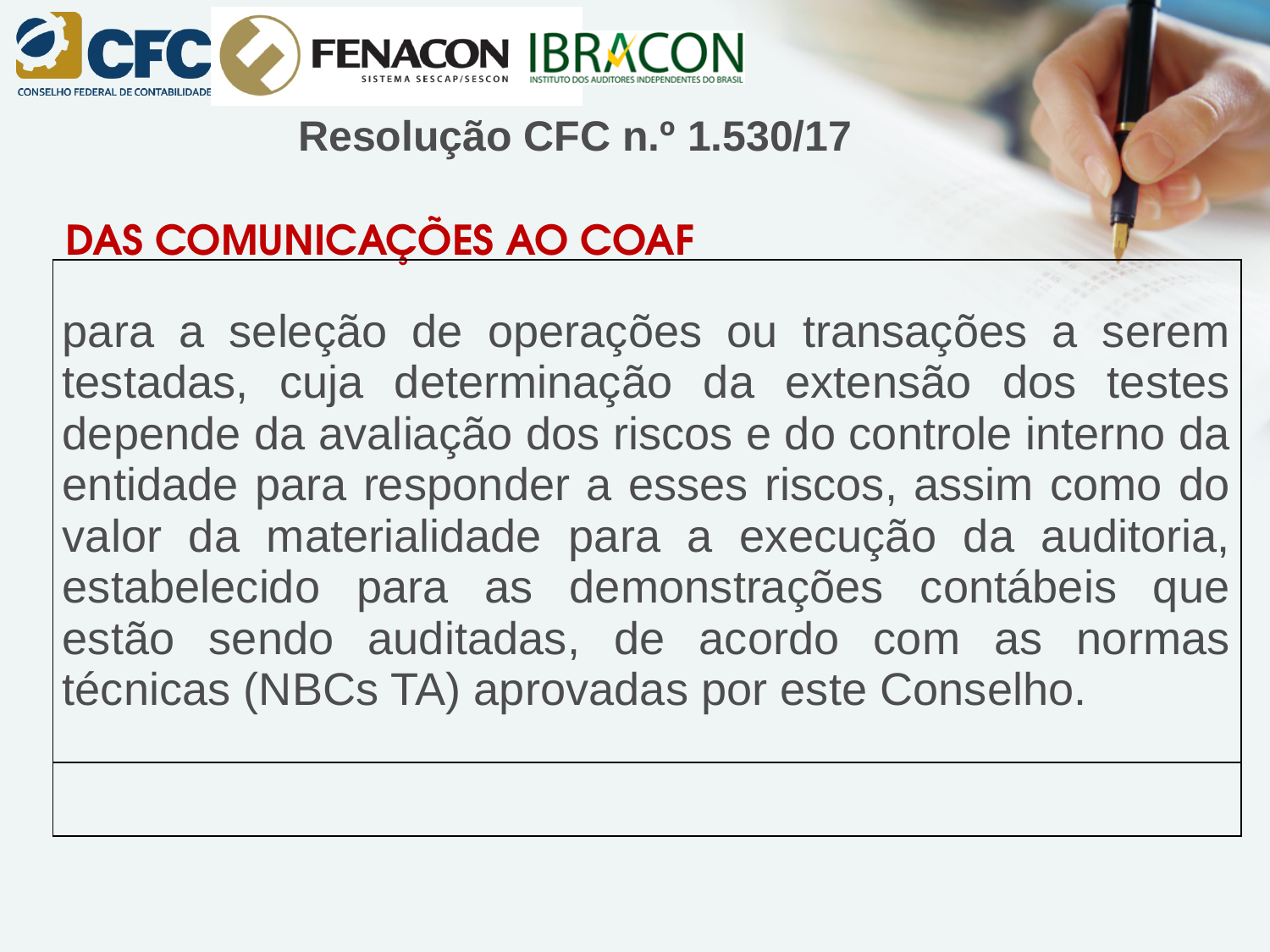

# Resolução CFC n.º 1.530/17

DAS COMUNICAÇÕES AO COAF
| para a seleção de operações ou transações a serem testadas, cuja determinação da extensão dos testes depende da avaliação dos riscos e do controle interno da entidade para responder a esses riscos, assim como do valor da materialidade para a execução da auditoria, estabelecido para as demonstrações contábeis que estão sendo auditadas, de acordo com as normas técnicas (NBCs TA) aprovadas por este Conselho. |
| --- |
|  |